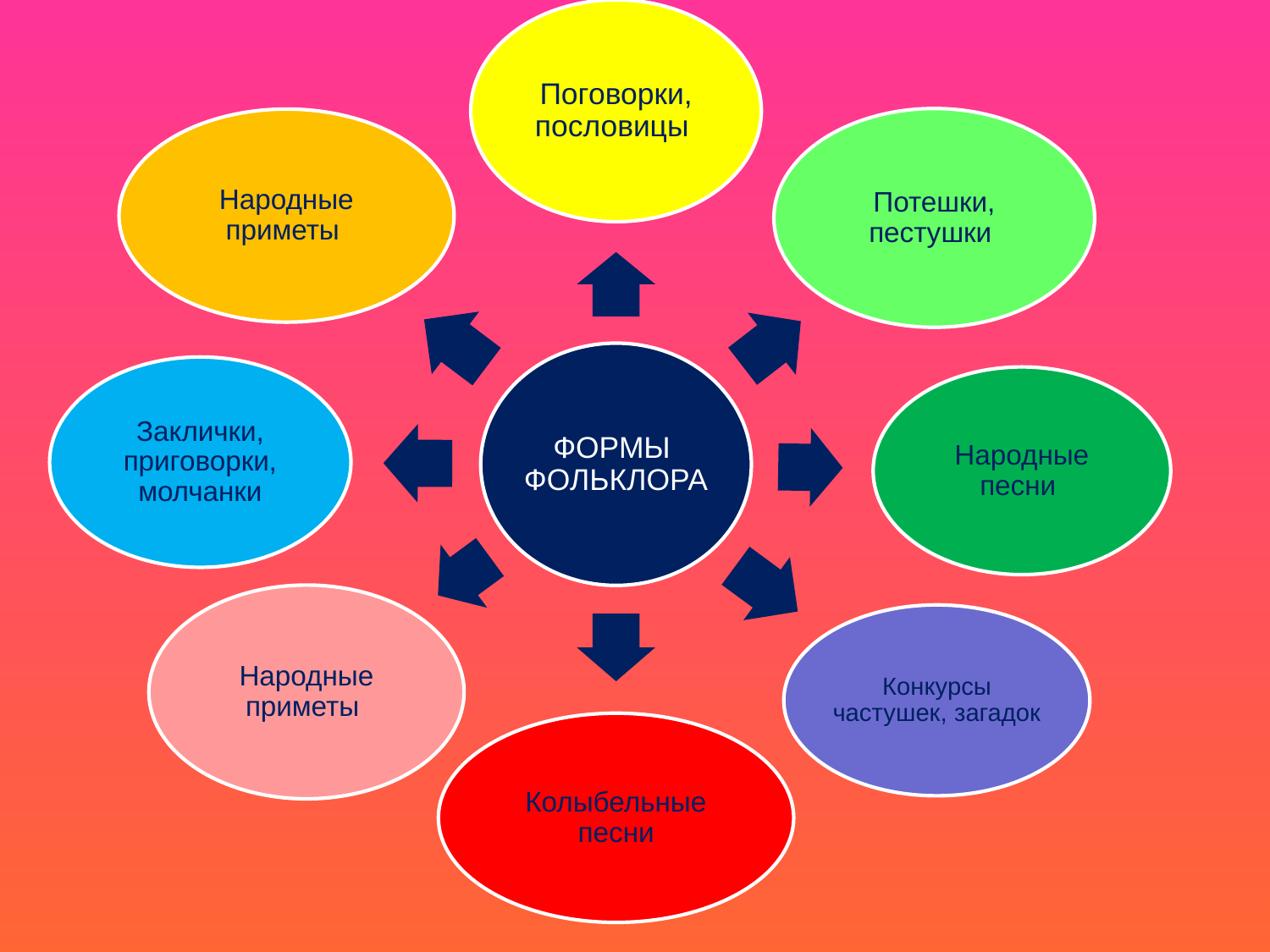

ФОРМЫ  ФОЛЬКЛОРА

Поговорки, пословицы

Потешки, пестушки

Народные песни

Конкурсы частушек, загадок

Колыбельные песни

Народные приметы

Заклички, приговорки, молчанки

Народные приметы